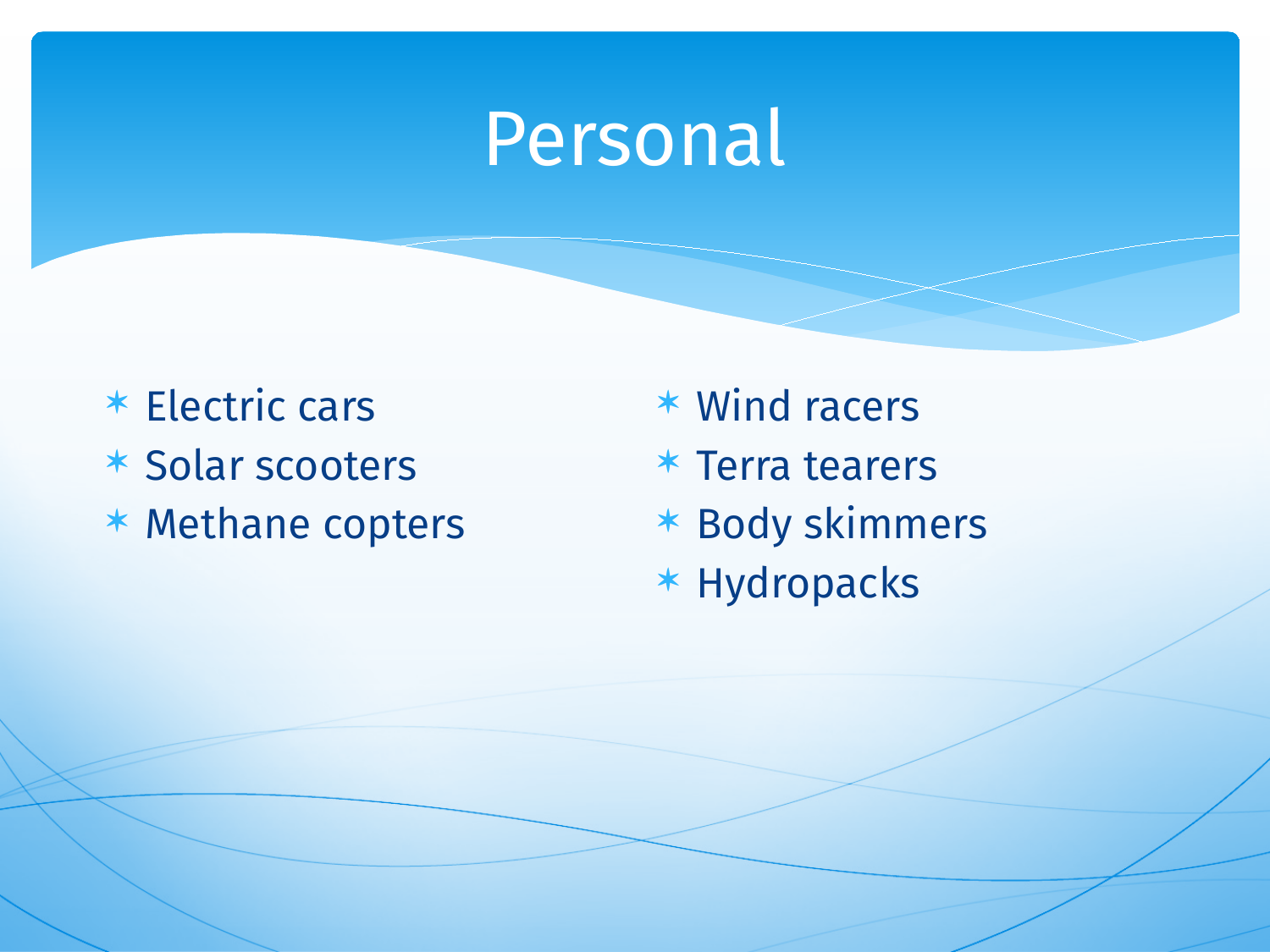

# Personal
Electric cars
Solar scooters
Methane copters
Wind racers
Terra tearers
Body skimmers
Hydropacks